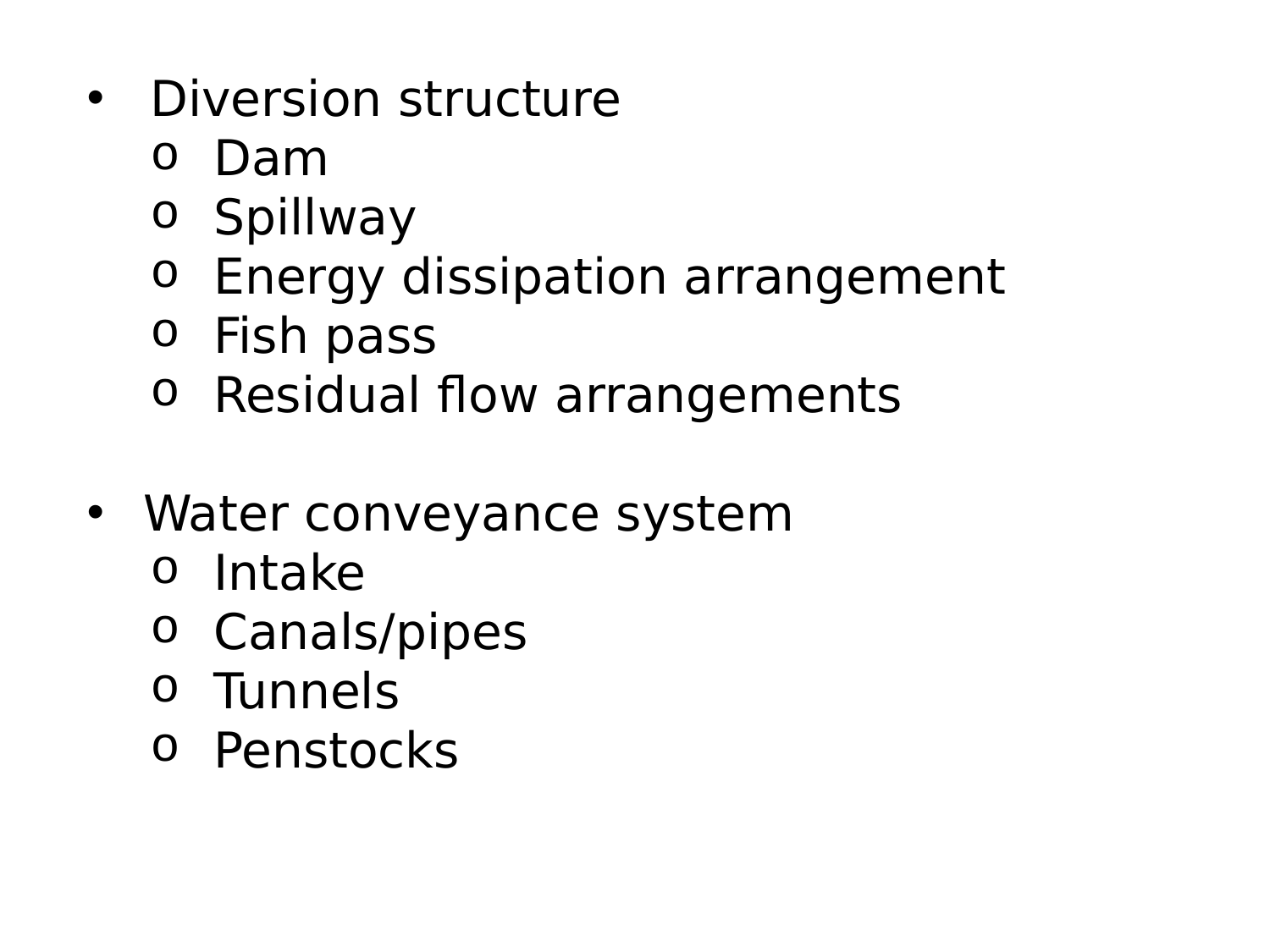

Diversion structure
Dam
Spillway
Energy dissipation arrangement
Fish pass
Residual flow arrangements

Water conveyance system
Intake
Canals/pipes
Tunnels
Penstocks